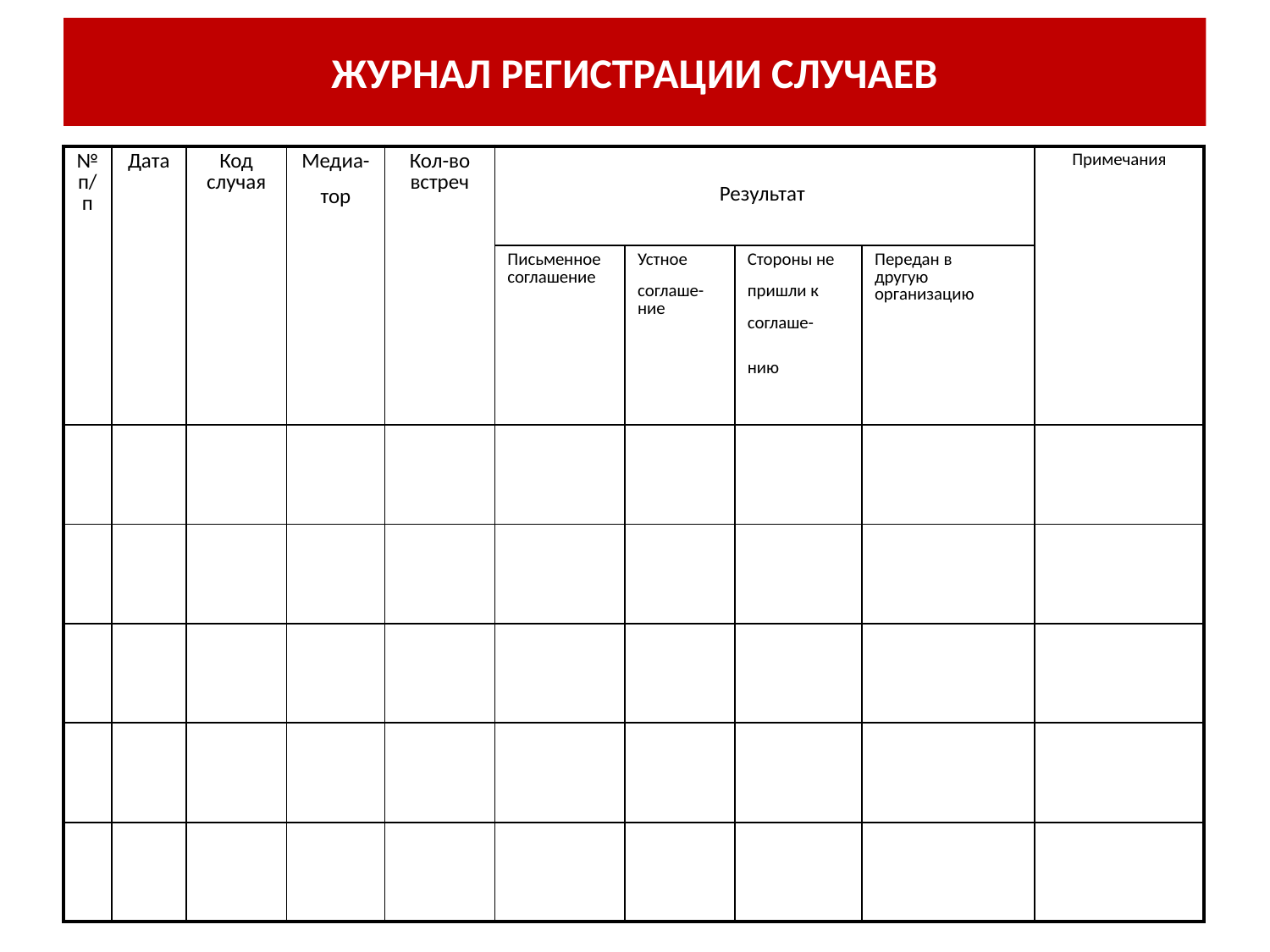

# ЖУРНАЛ РЕГИСТРАЦИИ СЛУЧАЕВ
| № п/п | Дата | Код случая | Медиа- тор | Кол-во встреч | Результат |  |  |  | Примечания |
| --- | --- | --- | --- | --- | --- | --- | --- | --- | --- |
|  |  |  |  |  | Письменное соглашение | Устное соглаше-ние | Стороны не пришли к соглаше- нию | Передан в другую организацию |  |
|  |  |  |  |  |  |  |  |  |  |
|  |  |  |  |  |  |  |  |  |  |
|  |  |  |  |  |  |  |  |  |  |
|  |  |  |  |  |  |  |  |  |  |
|  |  |  |  |  |  |  |  |  |  |